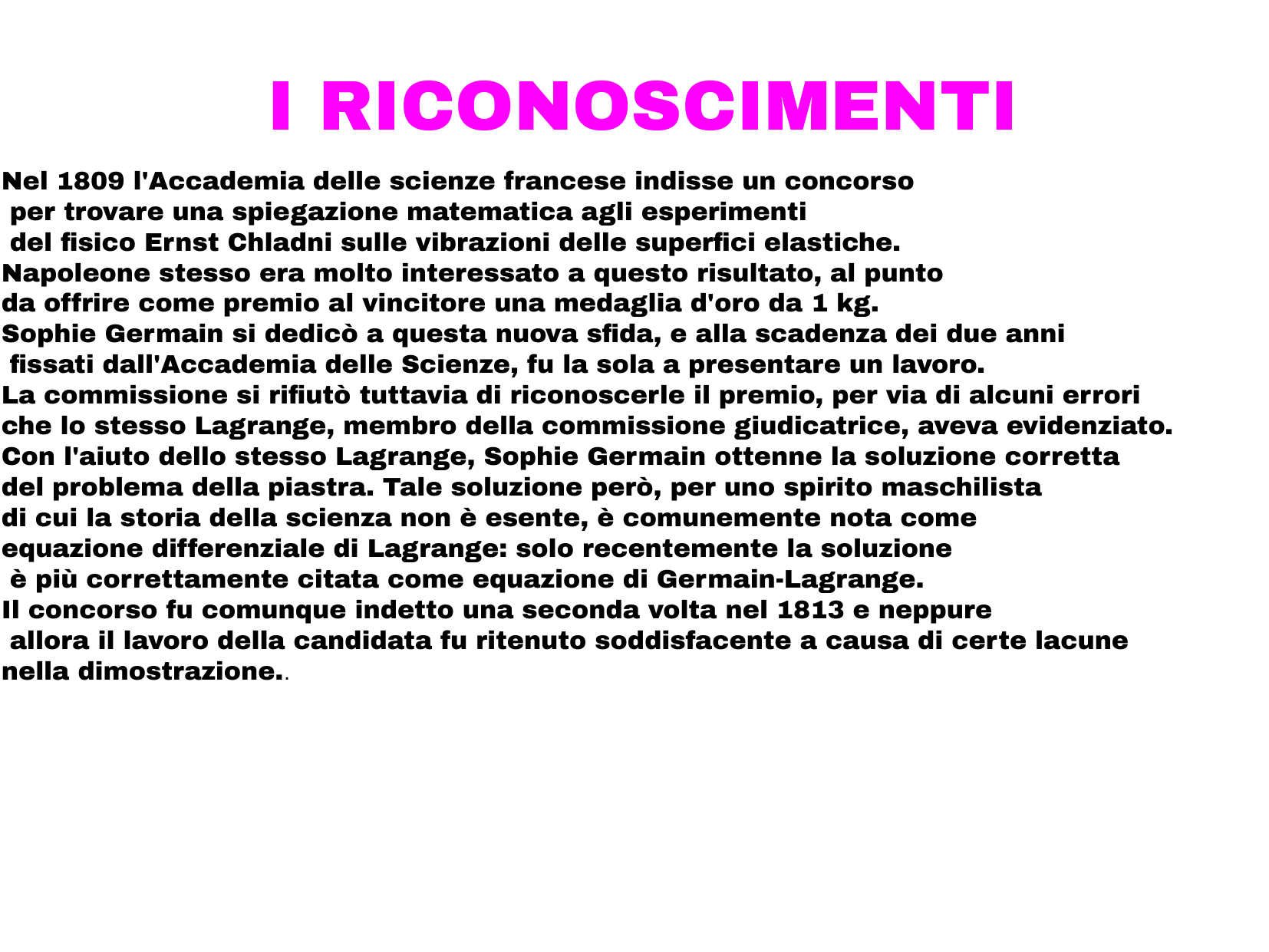

I RICONOSCIMENTI
Nel 1809 l'Accademia delle scienze francese indisse un concorso
 per trovare una spiegazione matematica agli esperimenti
 del fisico Ernst Chladni sulle vibrazioni delle superfici elastiche.
Napoleone stesso era molto interessato a questo risultato, al punto
da offrire come premio al vincitore una medaglia d'oro da 1 kg.
Sophie Germain si dedicò a questa nuova sfida, e alla scadenza dei due anni
 fissati dall'Accademia delle Scienze, fu la sola a presentare un lavoro.
La commissione si rifiutò tuttavia di riconoscerle il premio, per via di alcuni errori
che lo stesso Lagrange, membro della commissione giudicatrice, aveva evidenziato.
Con l'aiuto dello stesso Lagrange, Sophie Germain ottenne la soluzione corretta
del problema della piastra. Tale soluzione però, per uno spirito maschilista
di cui la storia della scienza non è esente, è comunemente nota come
equazione differenziale di Lagrange: solo recentemente la soluzione
 è più correttamente citata come equazione di Germain-Lagrange.
Il concorso fu comunque indetto una seconda volta nel 1813 e neppure
 allora il lavoro della candidata fu ritenuto soddisfacente a causa di certe lacune
nella dimostrazione..